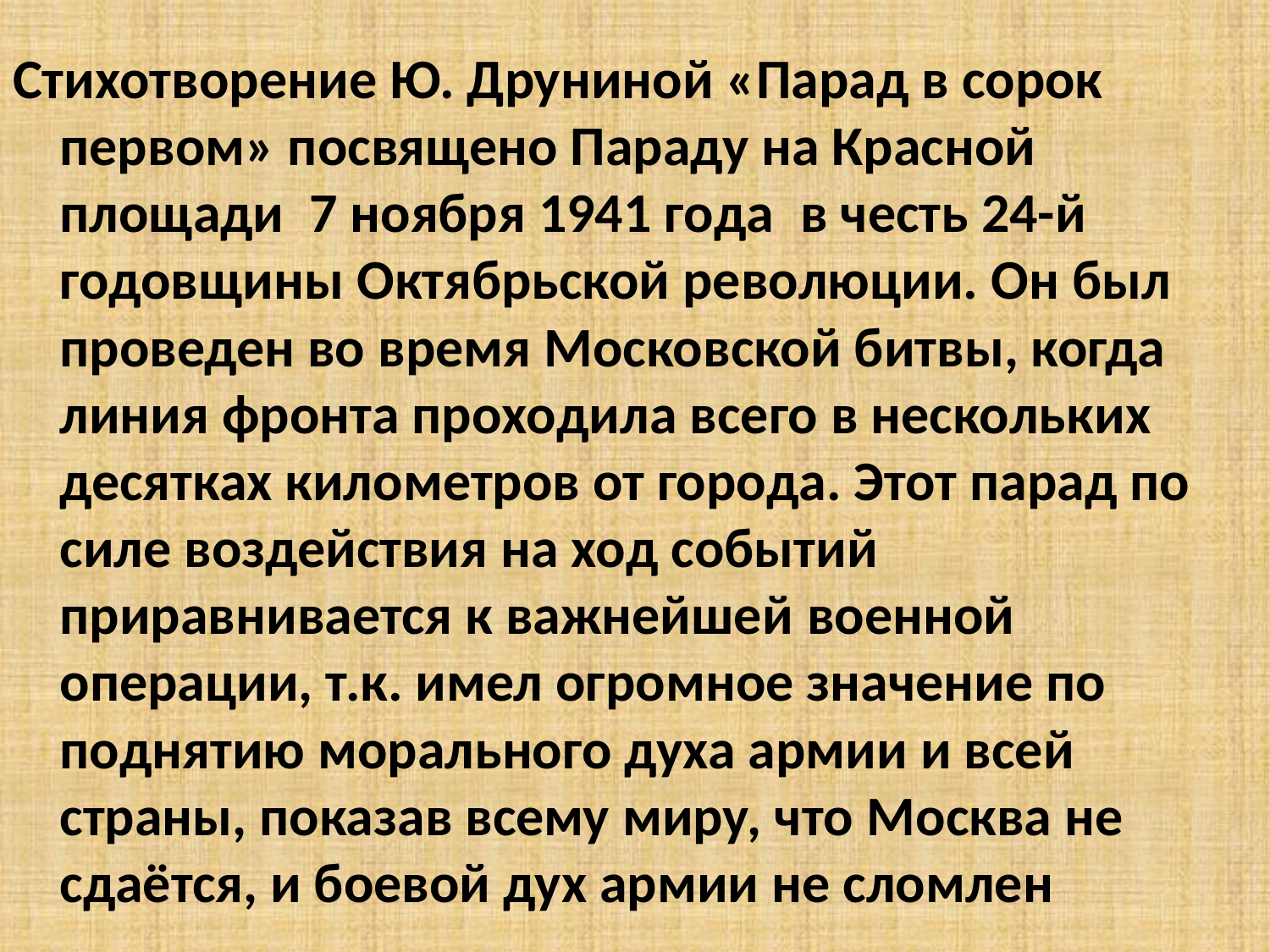

Стихотворение Ю. Друниной «Парад в сорок первом» посвящено Параду на Красной площади  7 ноября 1941 года  в честь 24-й годовщины Октябрьской революции. Он был  проведен во время Московской битвы, когда линия фронта проходила всего в нескольких десятках километров от города. Этот парад по силе воздействия на ход событий приравнивается к важнейшей военной операции, т.к. имел огромное значение по поднятию морального духа армии и всей страны, показав всему миру, что Москва не сдаётся, и боевой дух армии не сломлен
#